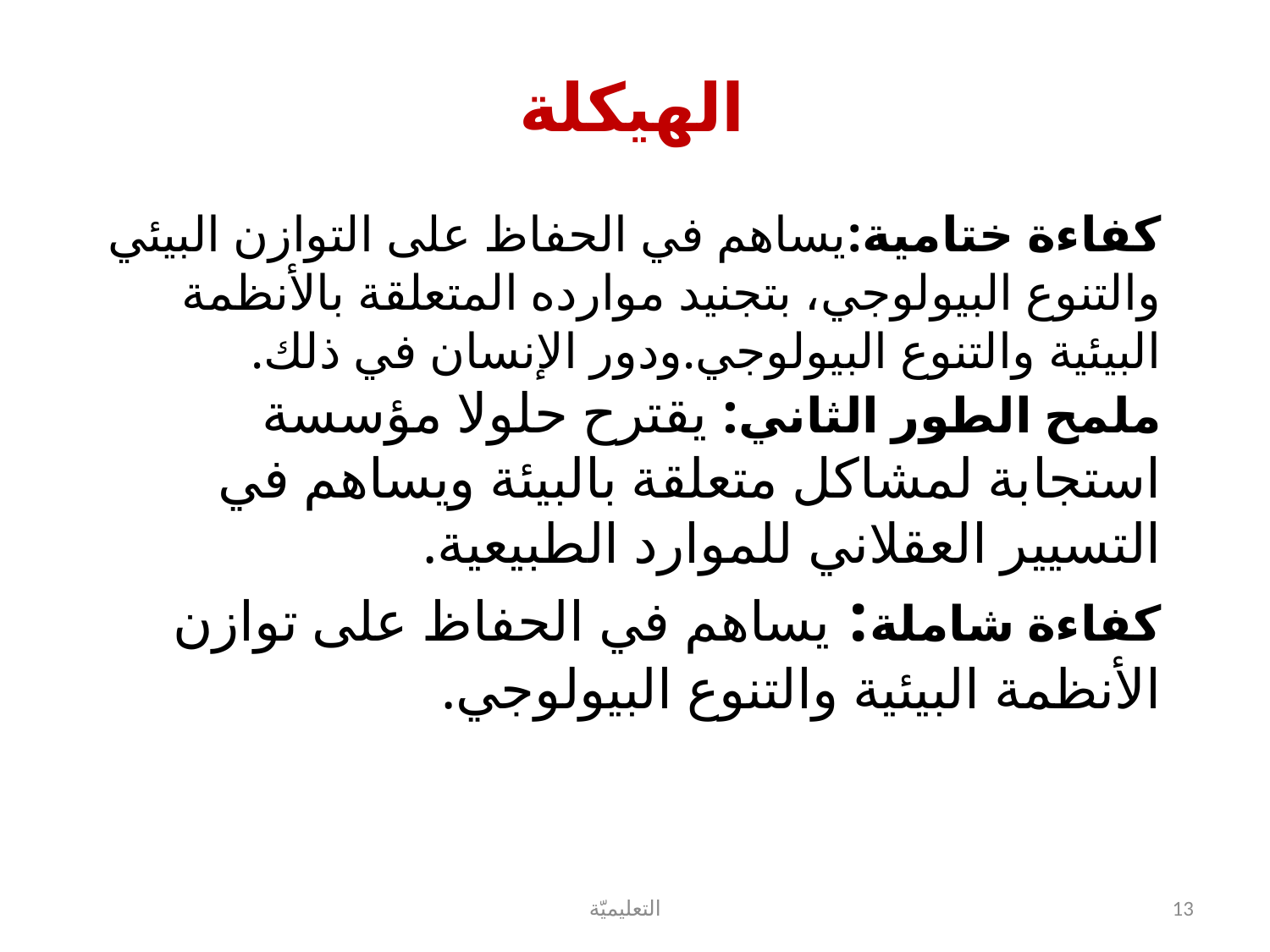

# الهيكلة كفاءة ختامية:يساهم في الحفاظ على التوازن البيئي والتنوع البيولوجي، بتجنيد موارده المتعلقة بالأنظمة البيئية والتنوع البيولوجي.ودور الإنسان في ذلك. ملمح الطور الثاني: يقترح حلولا مؤسسة استجابة لمشاكل متعلقة بالبيئة ويساهم في التسيير العقلاني للموارد الطبيعية. كفاءة شاملة: يساهم في الحفاظ على توازن الأنظمة البيئية والتنوع البيولوجي.
التعليميّة
13